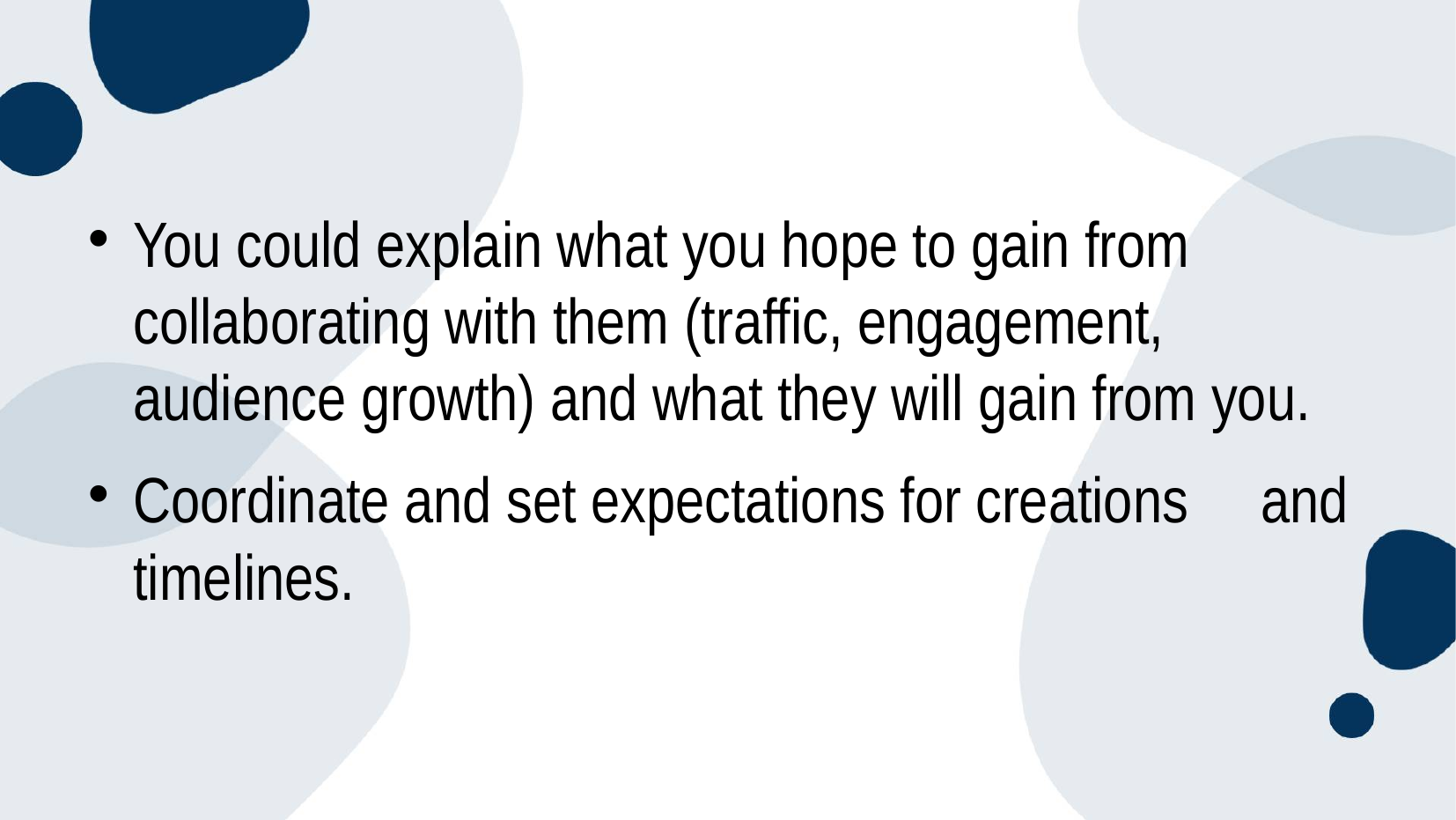

You could explain what you hope to gain from collaborating with them (traffic, engagement, audience growth) and what they will gain from you.
Coordinate and set expectations for creations     and timelines.